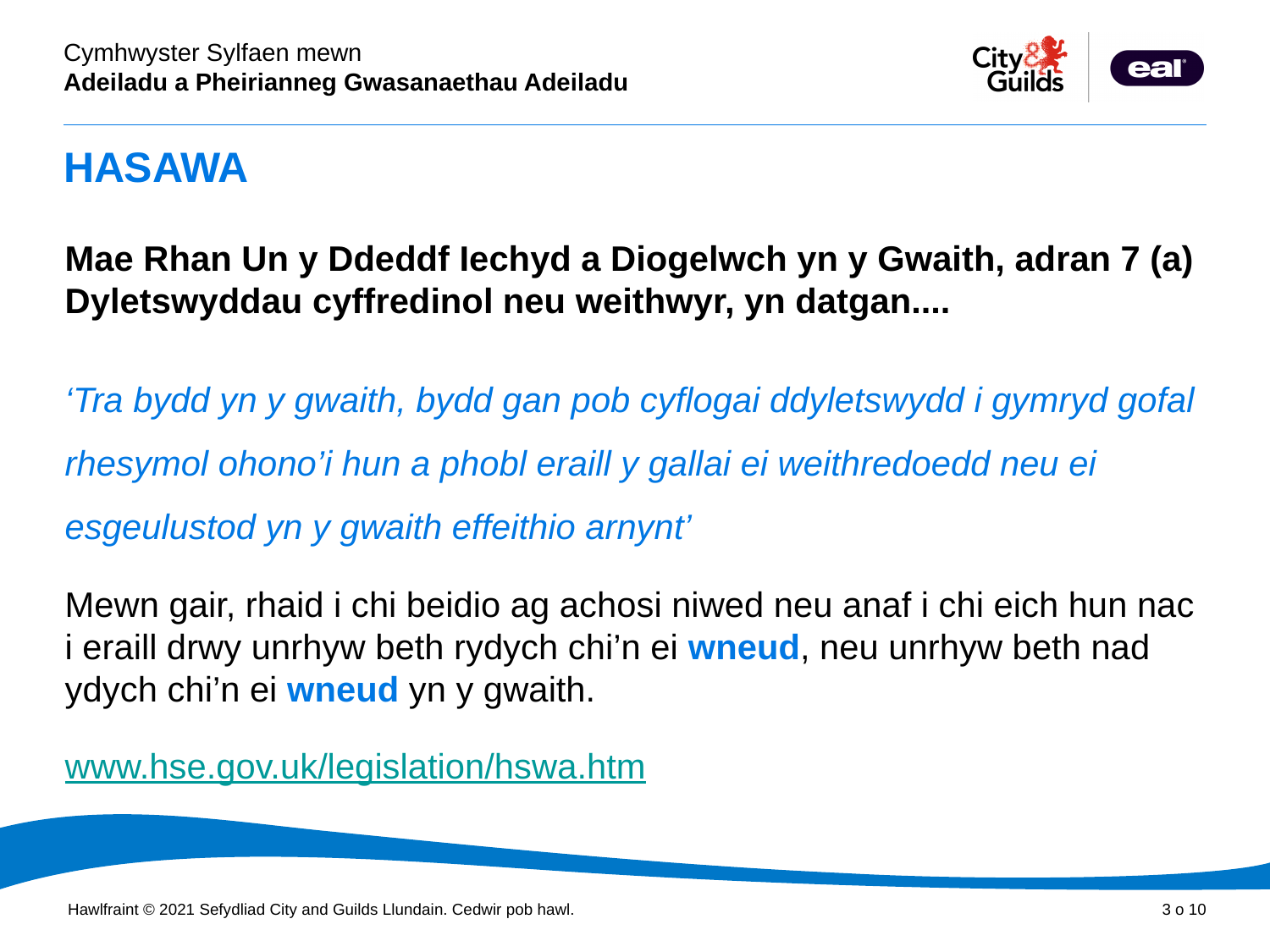

# HASAWA
Mae Rhan Un y Ddeddf Iechyd a Diogelwch yn y Gwaith, adran 7 (a) Dyletswyddau cyffredinol neu weithwyr, yn datgan....
‘Tra bydd yn y gwaith, bydd gan pob cyflogai ddyletswydd i gymryd gofal rhesymol ohono’i hun a phobl eraill y gallai ei weithredoedd neu ei esgeulustod yn y gwaith effeithio arnynt’
Mewn gair, rhaid i chi beidio ag achosi niwed neu anaf i chi eich hun nac i eraill drwy unrhyw beth rydych chi’n ei wneud, neu unrhyw beth nad ydych chi’n ei wneud yn y gwaith.
www.hse.gov.uk/legislation/hswa.htm